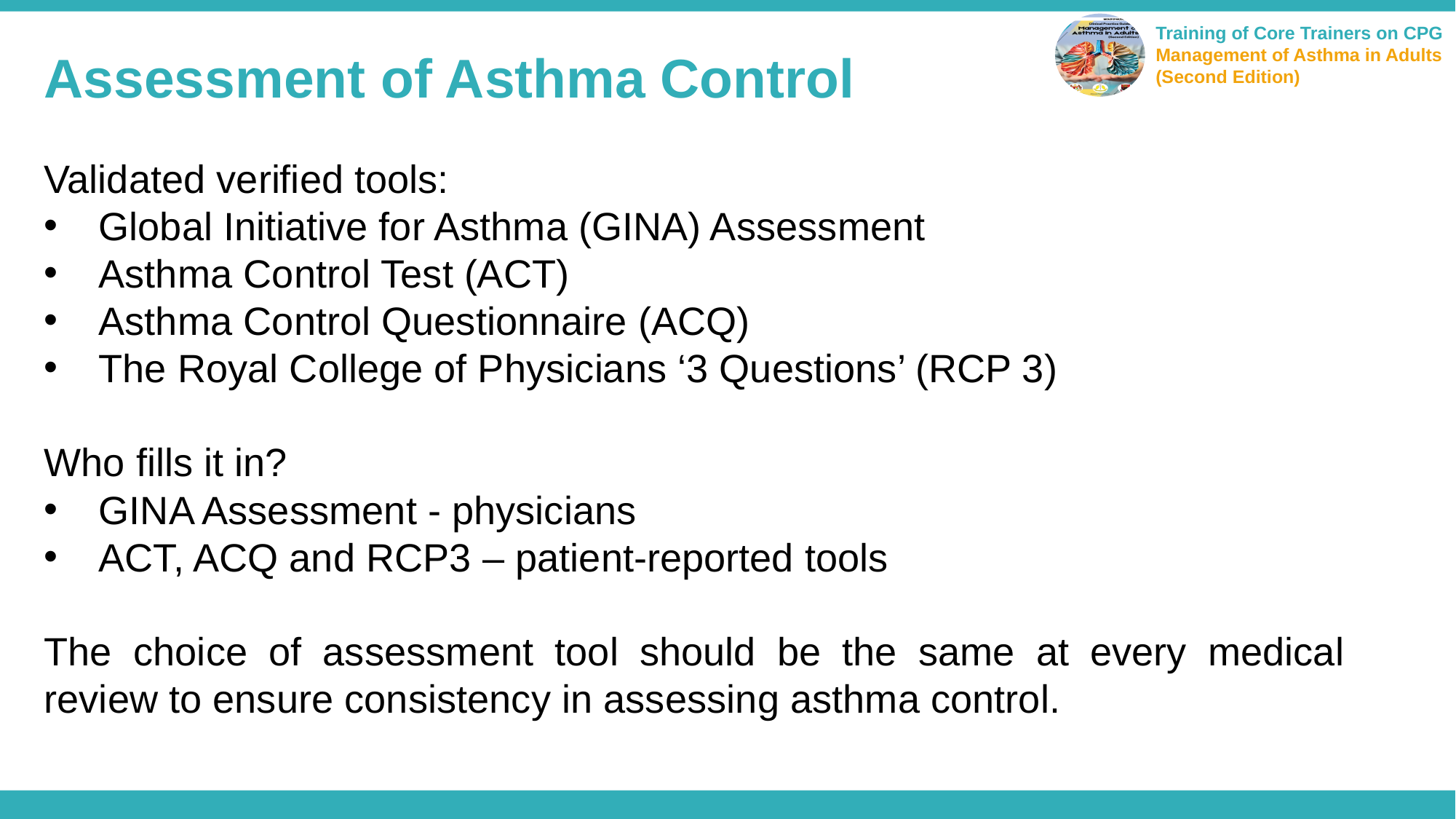

Assessment of Asthma Control
Validated verified tools:
Global Initiative for Asthma (GINA) Assessment
Asthma Control Test (ACT)
Asthma Control Questionnaire (ACQ)
The Royal College of Physicians ‘3 Questions’ (RCP 3)

Who fills it in?
GINA Assessment - physicians
ACT, ACQ and RCP3 – patient-reported tools

The choice of assessment tool should be the same at every medical review to ensure consistency in assessing asthma control.